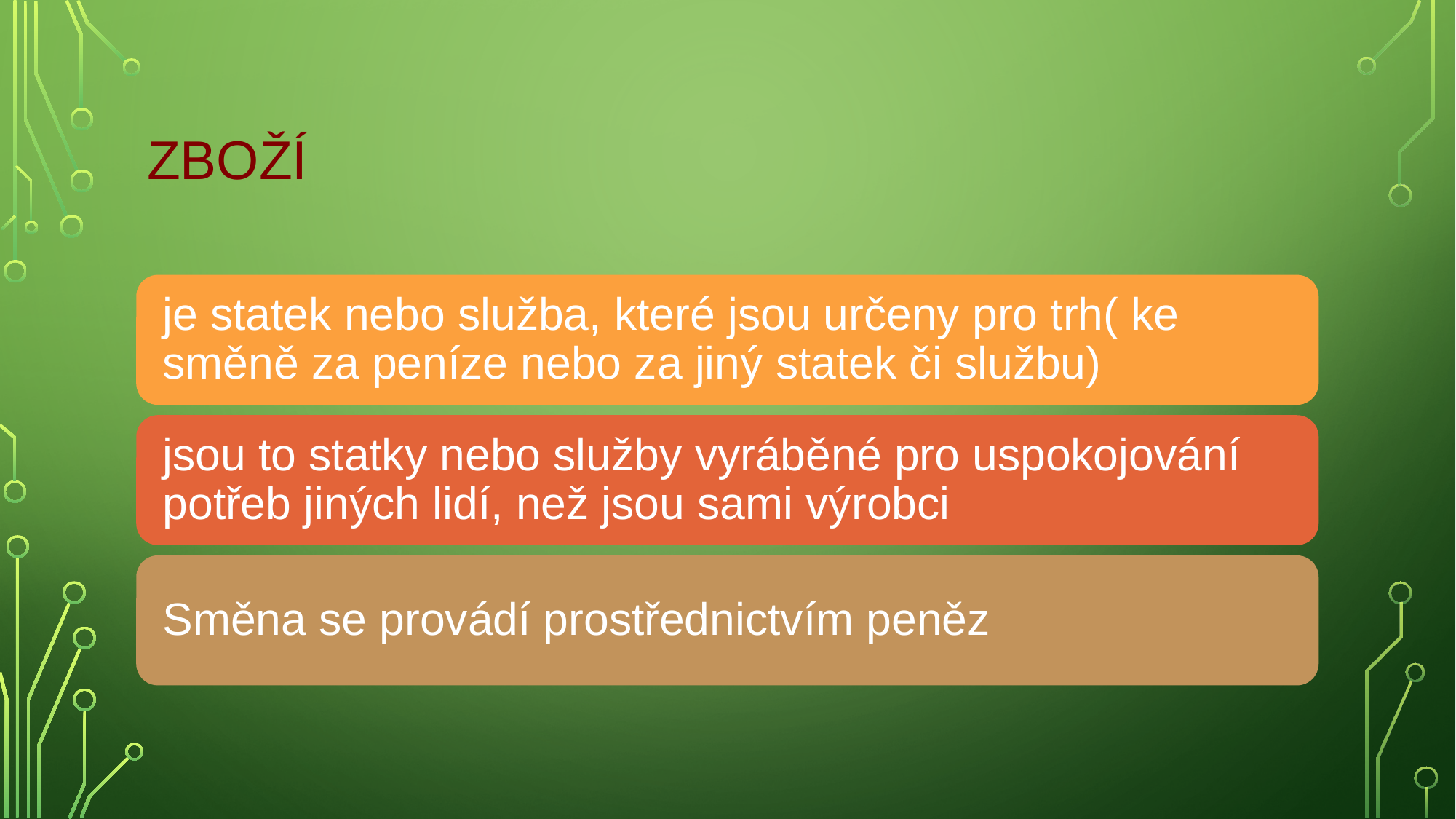

# Zboží
je statek nebo služba, které jsou určeny pro trh( ke směně za peníze nebo za jiný statek či službu)
jsou to statky nebo služby vyráběné pro uspokojování potřeb jiných lidí, než jsou sami výrobci
Směna se provádí prostřednictvím peněz